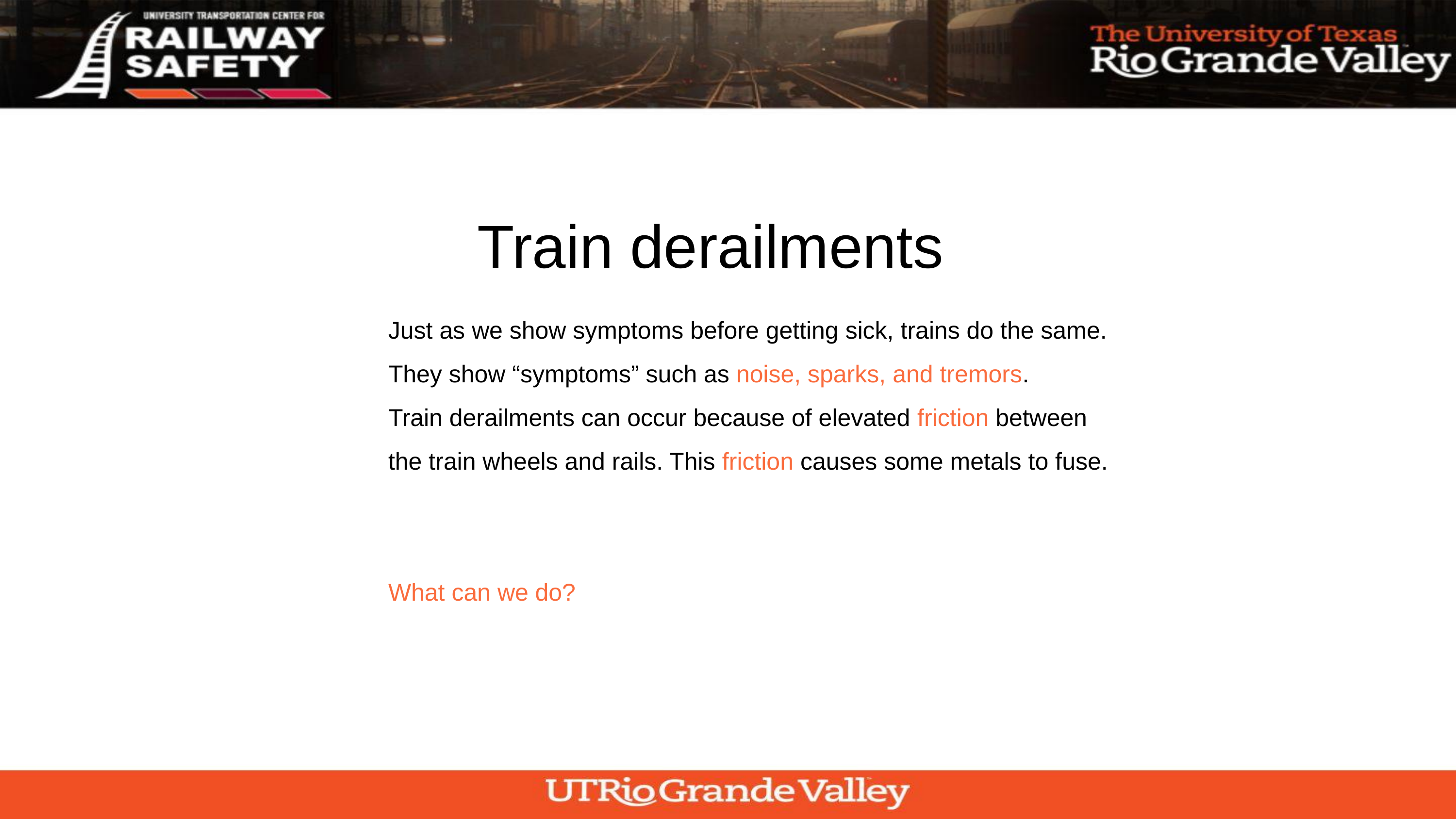

Train derailments
Just as we show symptoms before getting sick, trains do the same. They show “symptoms” such as noise, sparks, and tremors.
Train derailments can occur because of elevated friction between the train wheels and rails. This friction causes some metals to fuse.

What can we do?